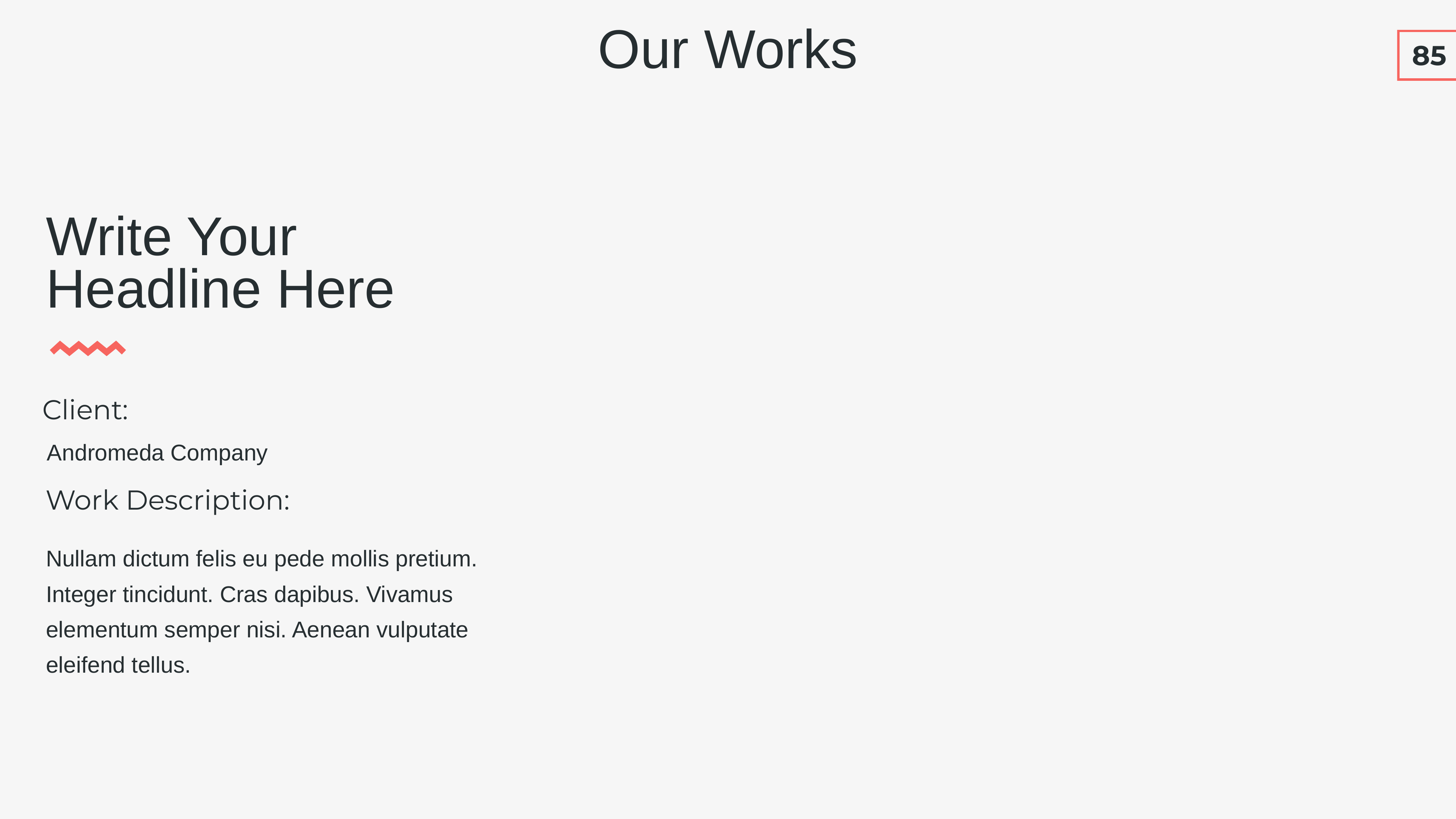

Our Works
85

Write Your Headline Here

Client:
Andromeda Company
Work Description:
Nullam dictum felis eu pede mollis pretium. Integer tincidunt. Cras dapibus. Vivamus elementum semper nisi. Aenean vulputate eleifend tellus.